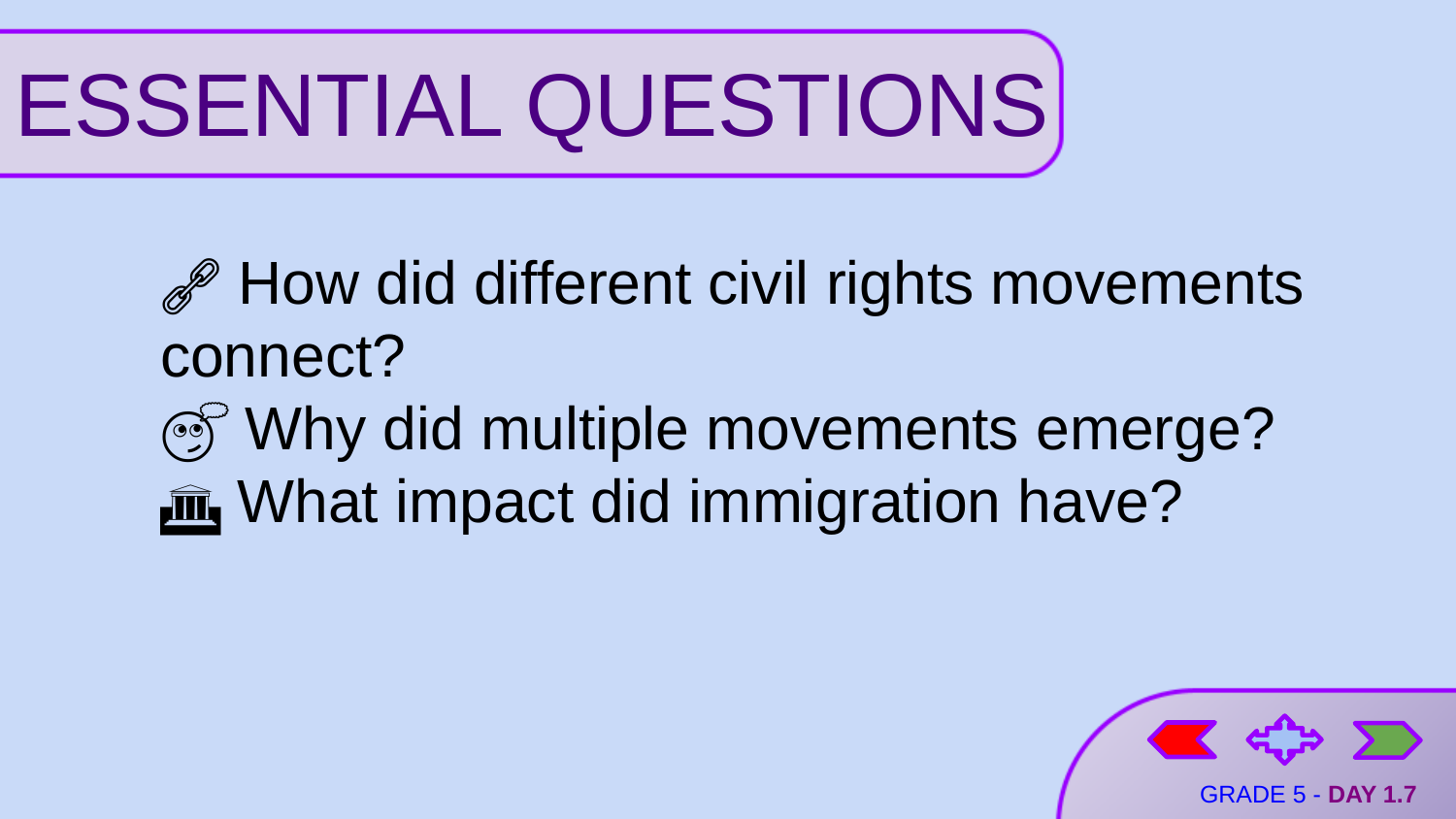

# ESSENTIAL QUESTIONS

🔗 How did different civil rights movements connect?
🤔 Why did multiple movements emerge?
🏛 What impact did immigration have?

GRADE 5 - DAY 1.7